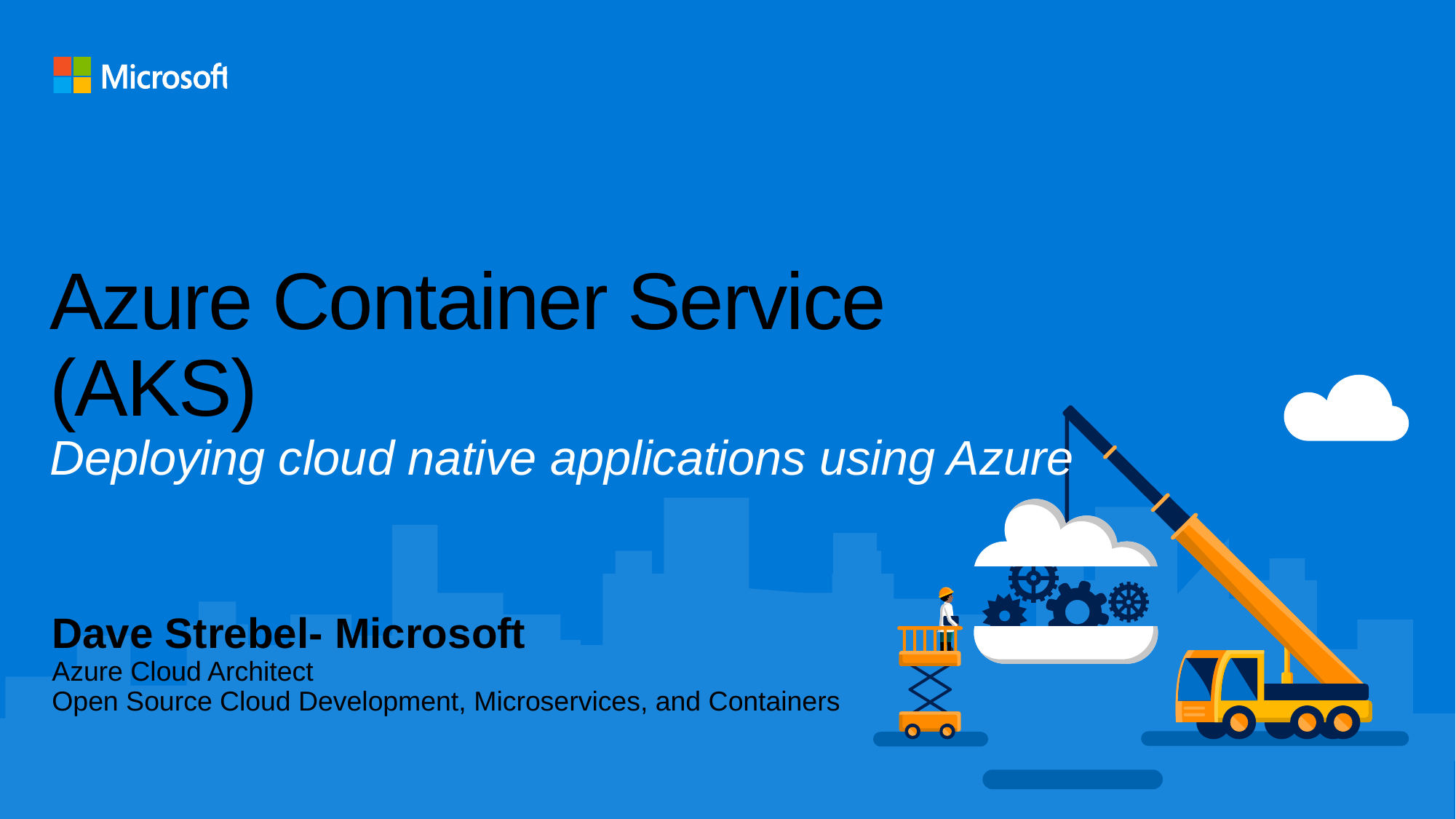

# Azure Container Service (AKS) Deploying cloud native applications using Azure
Dave Strebel- Microsoft
Azure Cloud Architect
Open Source Cloud Development, Microservices, and Containers